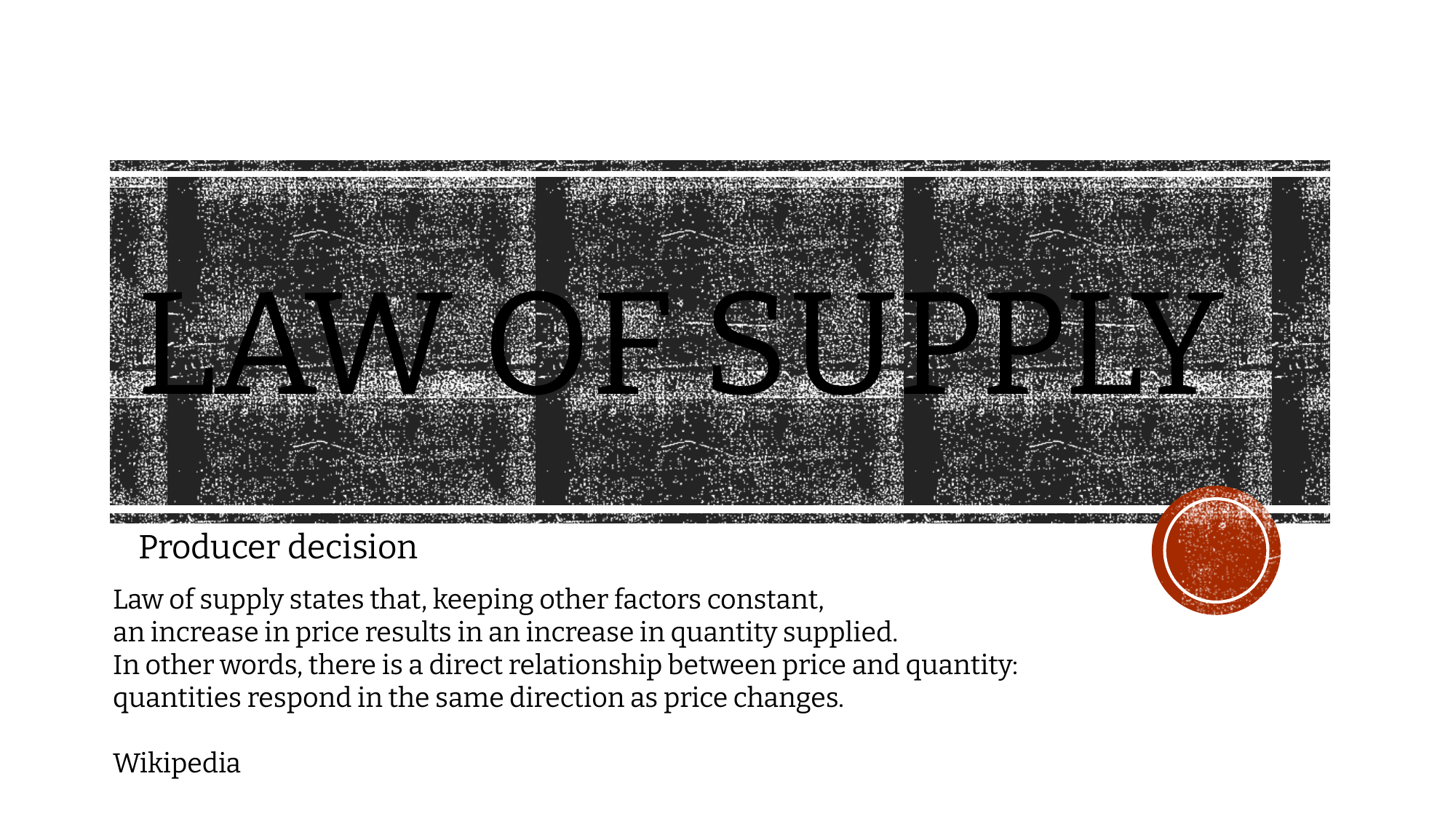

# Law of Supply
Producer decision
Law of supply states that, keeping other factors constant,
an increase in price results in an increase in quantity supplied.
In other words, there is a direct relationship between price and quantity:
quantities respond in the same direction as price changes.

Wikipedia